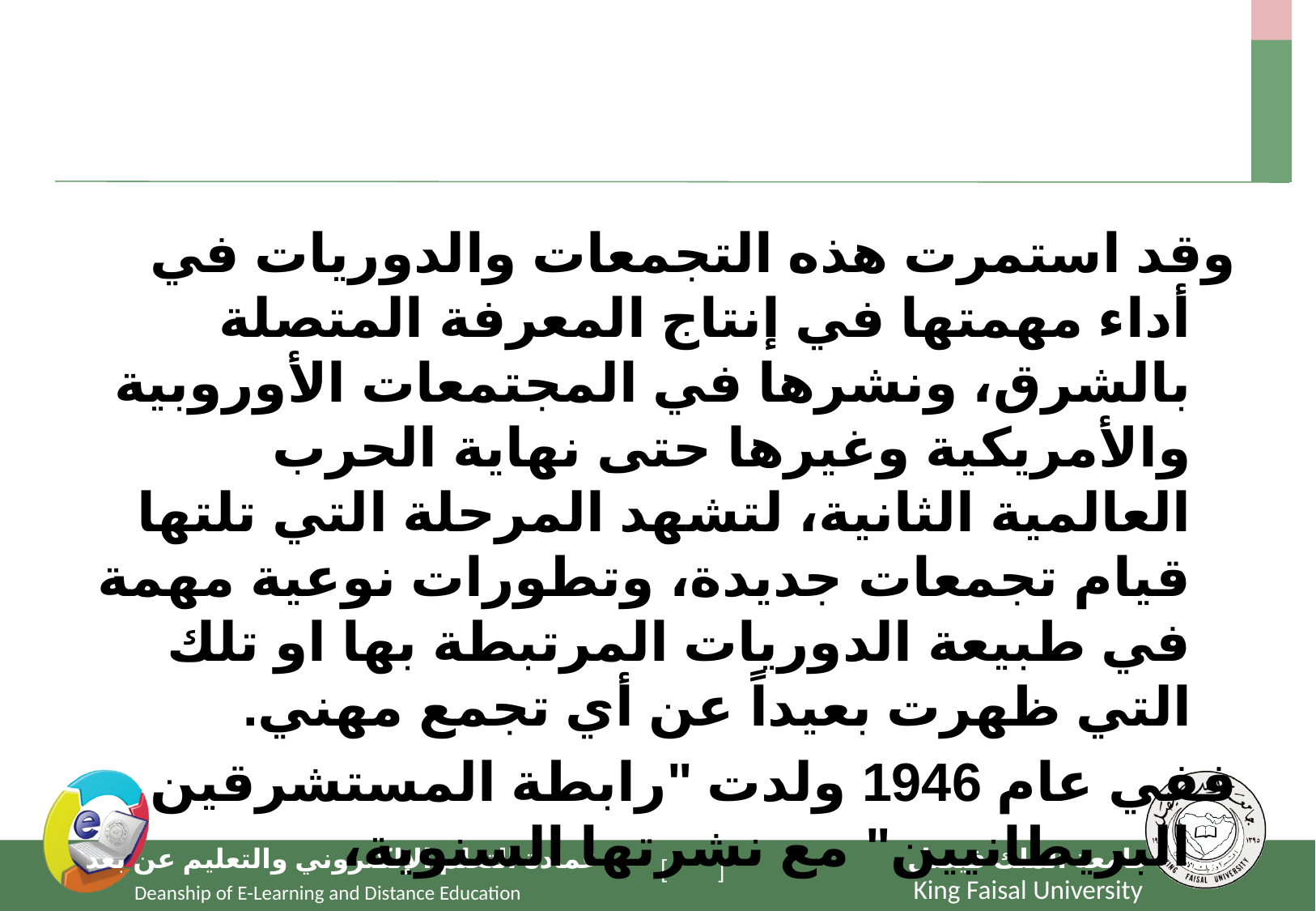

#
وقد استمرت هذه التجمعات والدوريات في أداء مهمتها في إنتاج المعرفة المتصلة بالشرق، ونشرها في المجتمعات الأوروبية والأمريكية وغيرها حتى نهاية الحرب العالمية الثانية، لتشهد المرحلة التي تلتها قيام تجمعات جديدة، وتطورات نوعية مهمة في طبيعة الدوريات المرتبطة بها او تلك التي ظهرت بعيداً عن أي تجمع مهني.
ففي عام 1946 ولدت "رابطة المستشرقين البريطانيين" مع نشرتها السنوية،